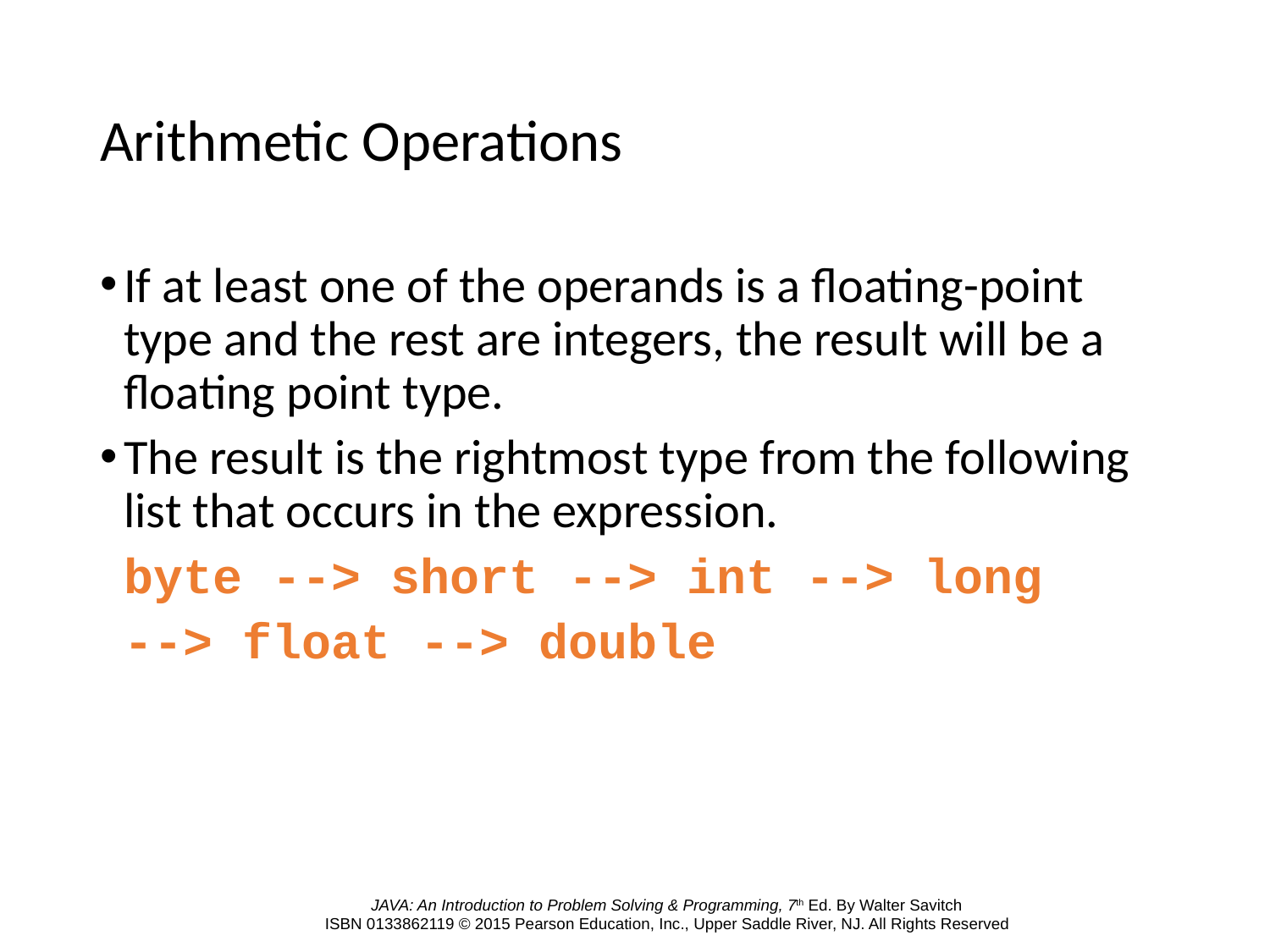

# Arithmetic Operations
If at least one of the operands is a floating-point type and the rest are integers, the result will be a floating point type.
The result is the rightmost type from the following list that occurs in the expression.
	byte --> short --> int --> long
	--> float --> double